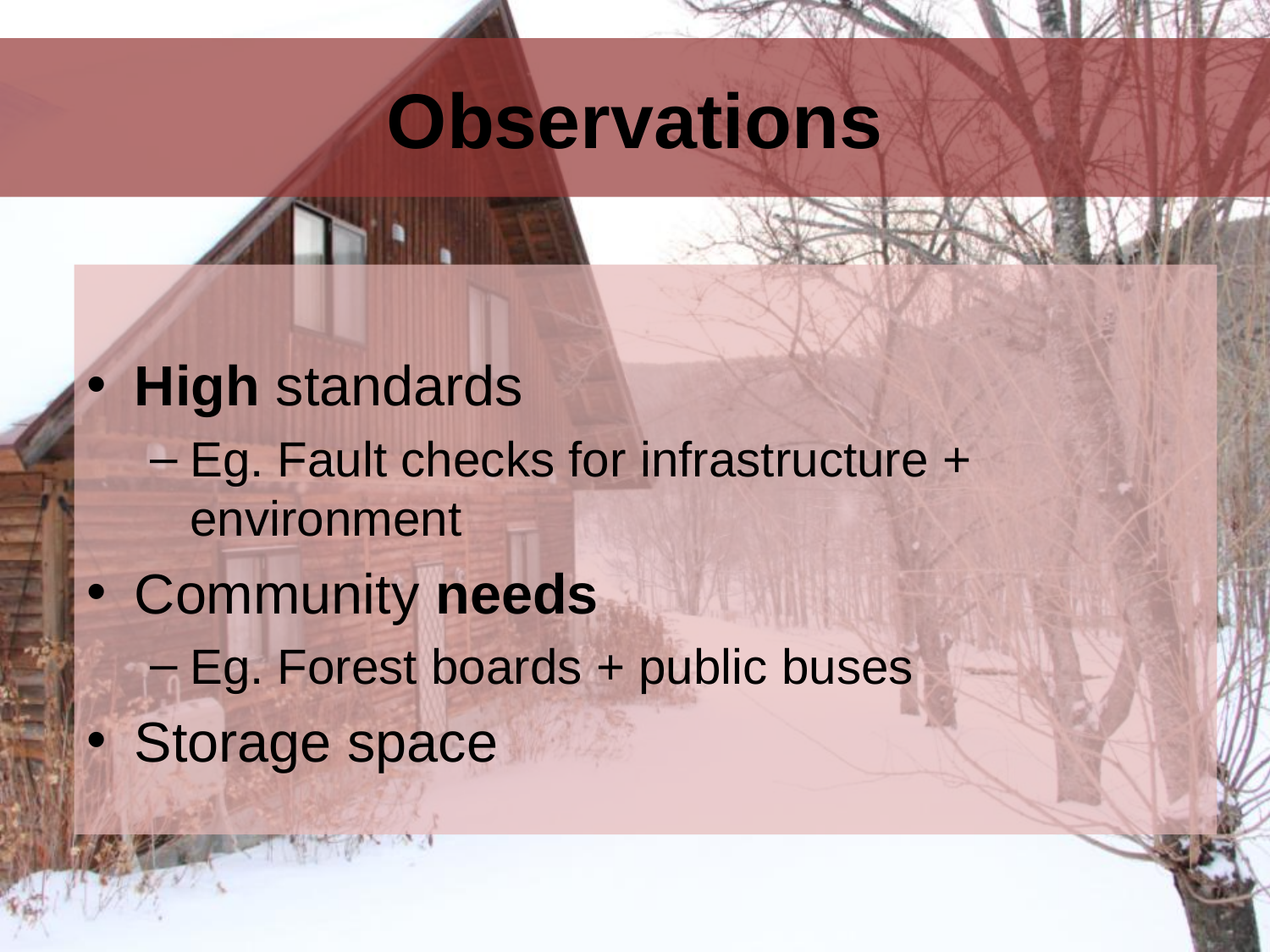

# Observations

High standards
Eg. Fault checks for infrastructure + environment
Community needs
Eg. Forest boards + public buses
Storage space